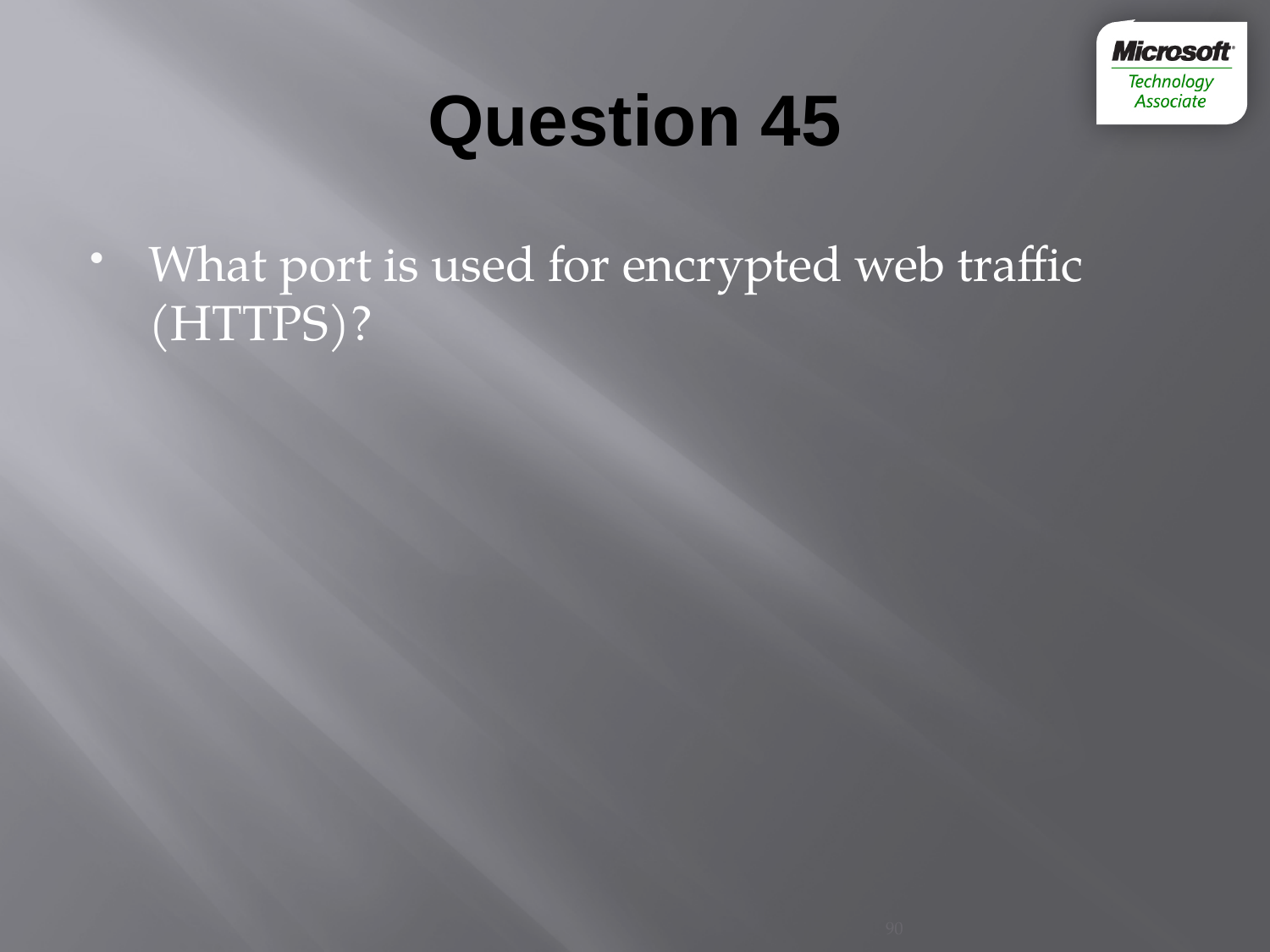

# Question 45
What port is used for encrypted web traffic (HTTPS)?
90